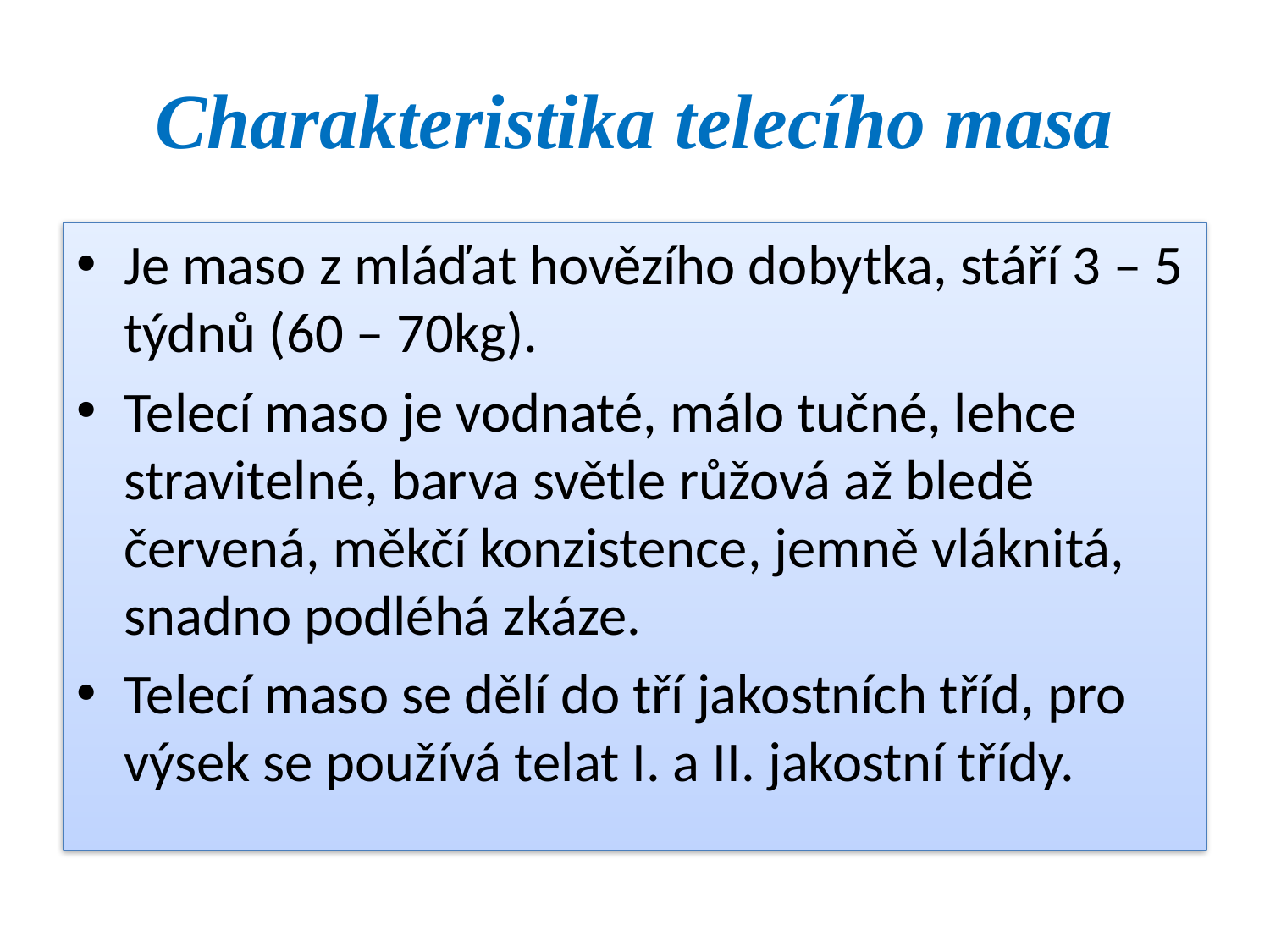

# Charakteristika telecího masa
Je maso z mláďat hovězího dobytka, stáří 3 – 5 týdnů (60 – 70kg).
Telecí maso je vodnaté, málo tučné, lehce stravitelné, barva světle růžová až bledě červená, měkčí konzistence, jemně vláknitá, snadno podléhá zkáze.
Telecí maso se dělí do tří jakostních tříd, pro výsek se používá telat I. a II. jakostní třídy.